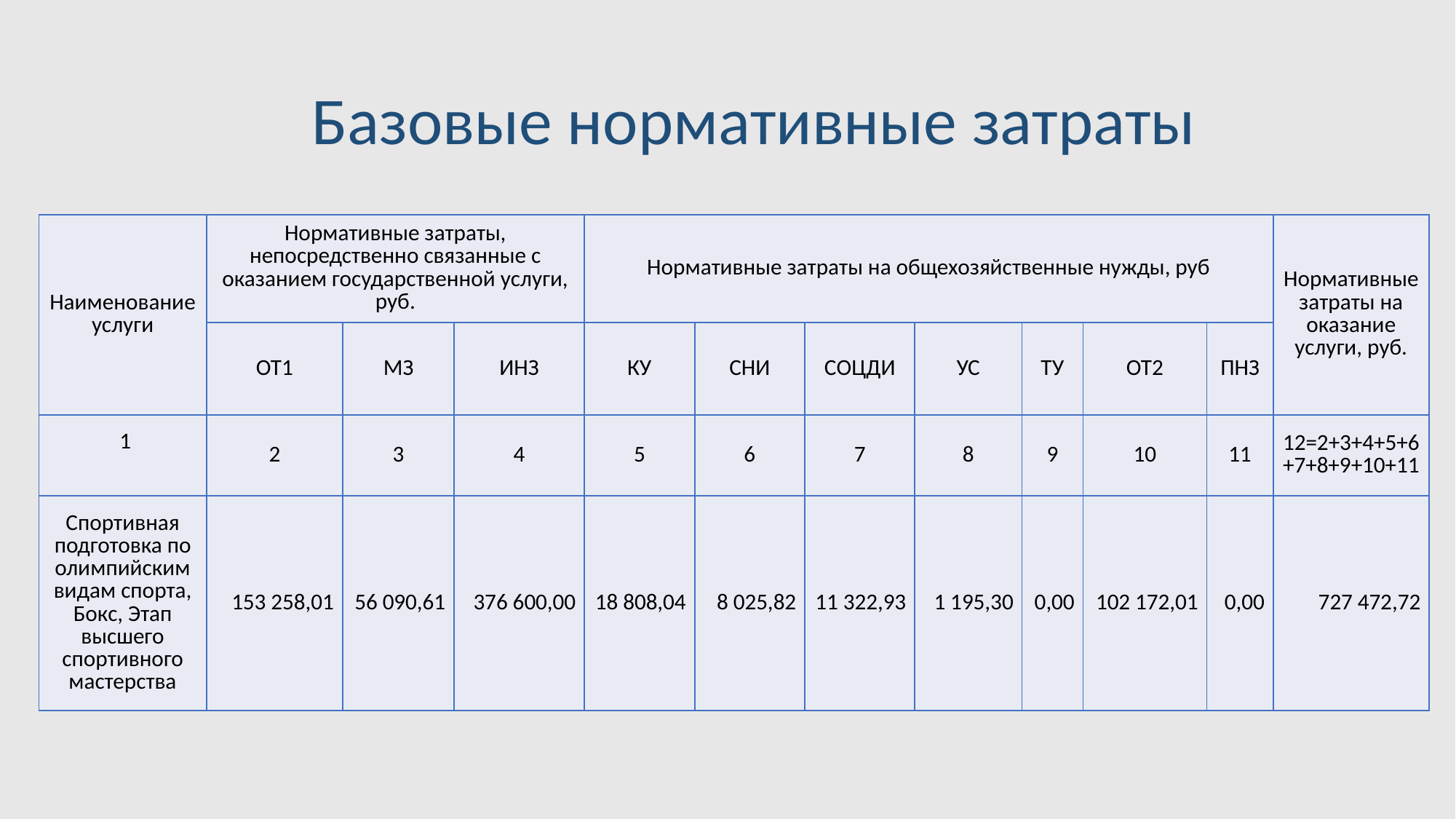

# Базовые нормативные затраты
| Наименование услуги | Нормативные затраты, непосредственно связанные с оказанием государственной услуги, руб. |  |  | Нормативные затраты на общехозяйственные нужды, руб |  |  |  |  |  |  | Нормативные затраты на оказание услуги, руб. |
| --- | --- | --- | --- | --- | --- | --- | --- | --- | --- | --- | --- |
|  | ОТ1 | МЗ | ИНЗ | КУ | СНИ | СОЦДИ | УС | ТУ | ОТ2 | ПНЗ |  |
| 1 | 2 | 3 | 4 | 5 | 6 | 7 | 8 | 9 | 10 | 11 | 12=2+3+4+5+6+7+8+9+10+11 |
| Спортивная подготовка по олимпийским видам спорта, Бокс, Этап высшего спортивного мастерства | 153 258,01 | 56 090,61 | 376 600,00 | 18 808,04 | 8 025,82 | 11 322,93 | 1 195,30 | 0,00 | 102 172,01 | 0,00 | 727 472,72 |